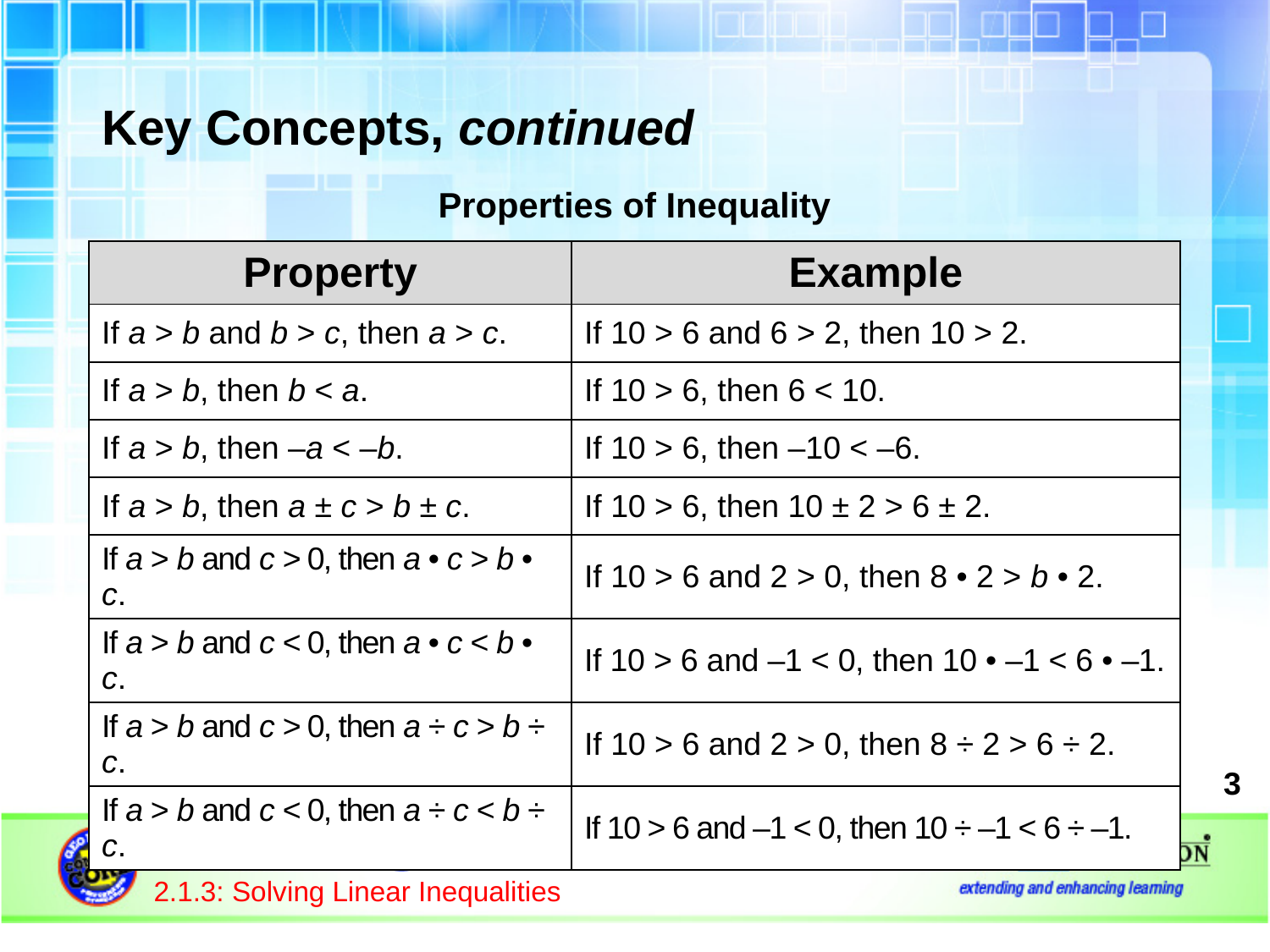

Key Concepts, continued
Properties of Inequality

| Property | Example |
| --- | --- |
| If a > b and b > c, then a > c. | If 10 > 6 and 6 > 2, then 10 > 2. |
| If a > b, then b < a. | If 10 > 6, then 6 < 10. |
| If a > b, then –a < –b. | If 10 > 6, then –10 < –6. |
| If a > b, then a ± c > b ± c. | If 10 > 6, then 10 ± 2 > 6 ± 2. |
| If a > b and c > 0, then a • c > b • c. | If 10 > 6 and 2 > 0, then 8 • 2 > b • 2. |
| If a > b and c < 0, then a • c < b • c. | If 10 > 6 and –1 < 0, then 10 • –1 < 6 • –1. |
| If a > b and c > 0, then a ÷ c > b ÷ c. | If 10 > 6 and 2 > 0, then 8 ÷ 2 > 6 ÷ 2. |
| If a > b and c < 0, then a ÷ c < b ÷ c. | If 10 > 6 and –1 < 0, then 10 ÷ –1 < 6 ÷ –1. |
3
2.1.3: Solving Linear Inequalities